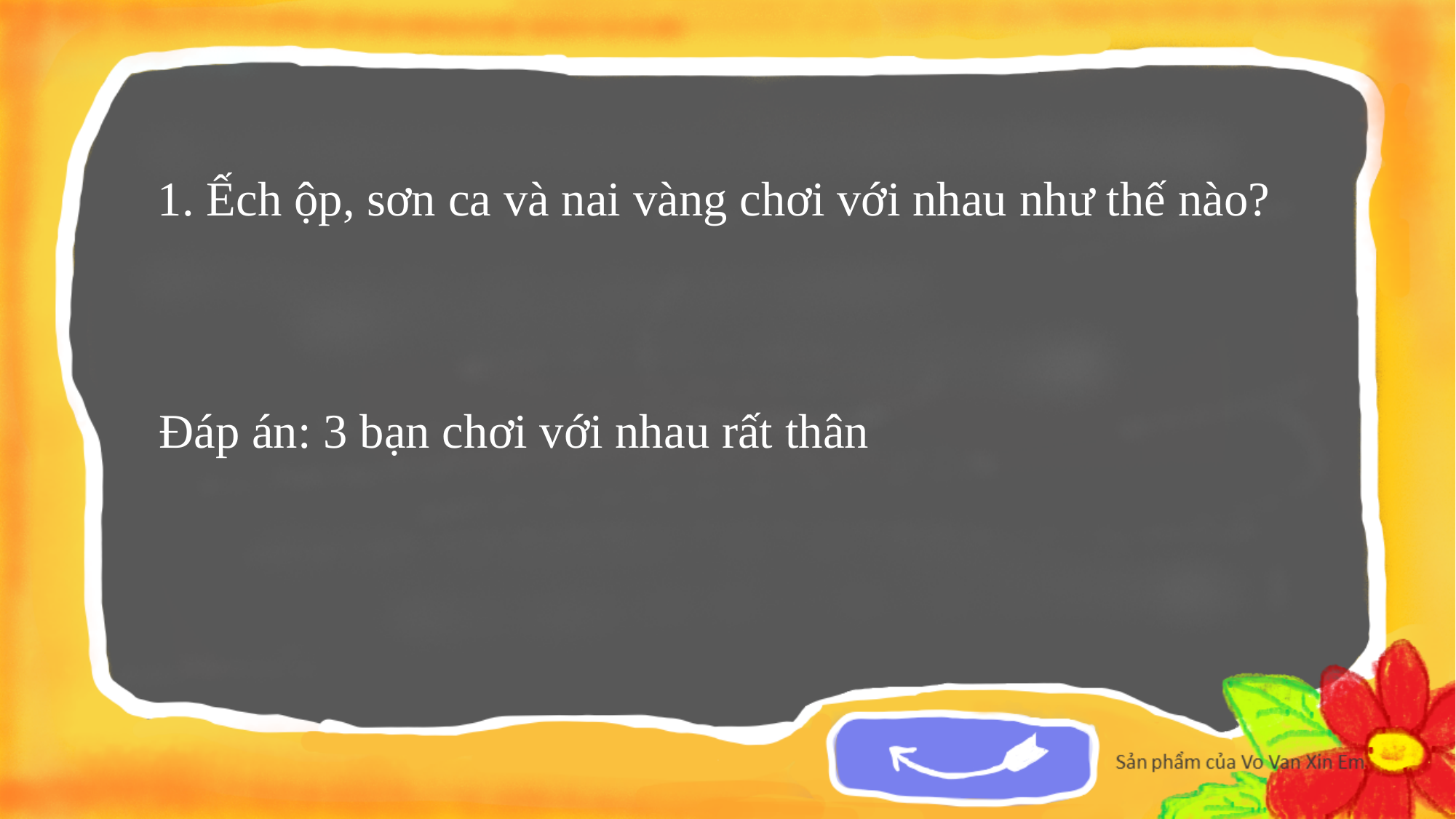

1. Ếch ộp, sơn ca và nai vàng chơi với nhau như thế nào?
Đáp án: 3 bạn chơi với nhau rất thân